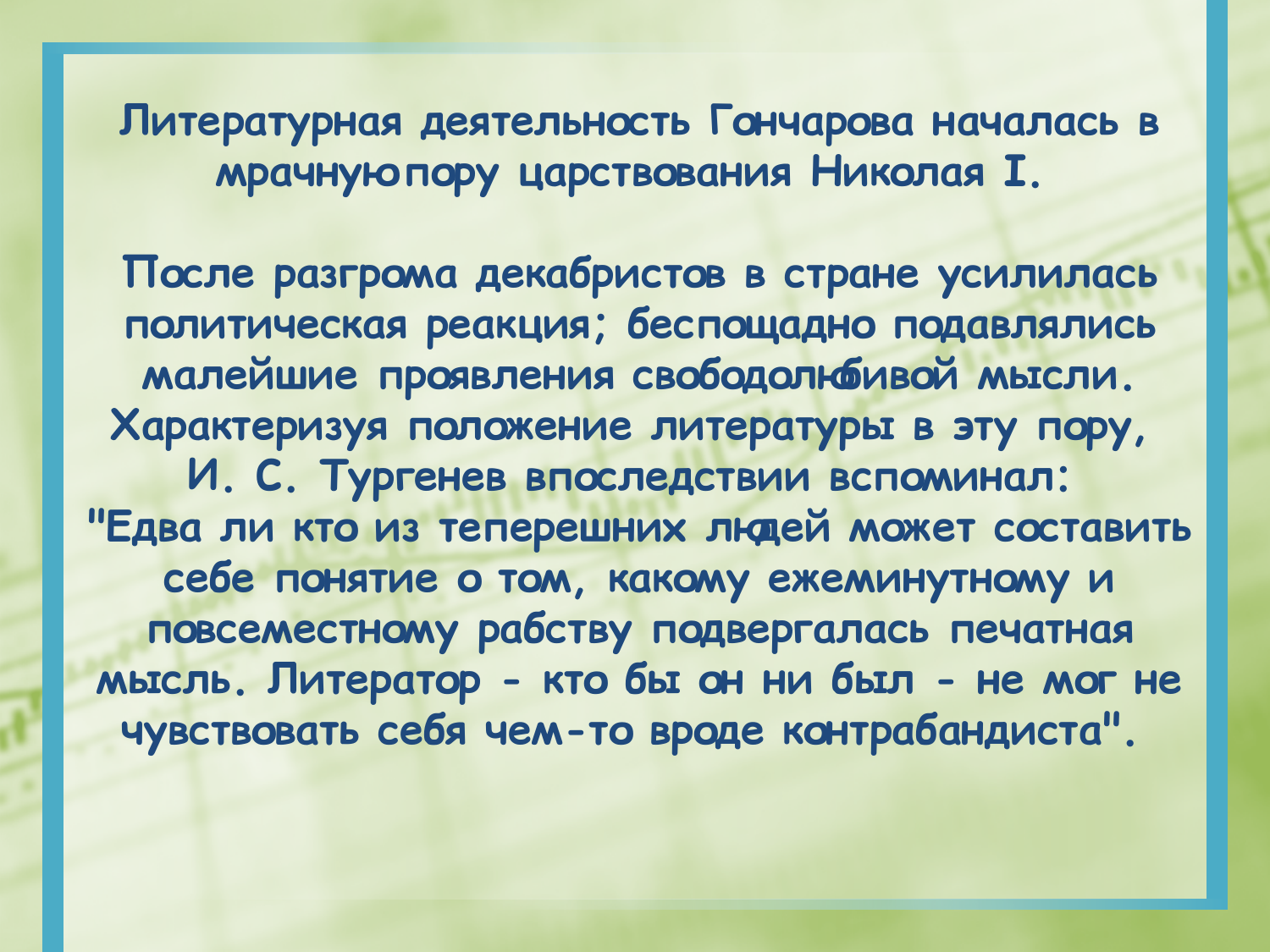

Литературная деятельность Гончарова началась в мрачную пору царствования Николая I.
После разгрома декабристов в стране усилилась политическая реакция; беспощадно подавлялись малейшие проявления свободолюбивой мысли. Характеризуя положение литературы в эту пору,
И. С. Тургенев впоследствии вспоминал:
"Едва ли кто из теперешних людей может составить себе понятие о том, какому ежеминутному и повсеместному рабству подвергалась печатная мысль. Литератор - кто бы он ни был - не мог не чувствовать себя чем-то вроде контрабандиста".